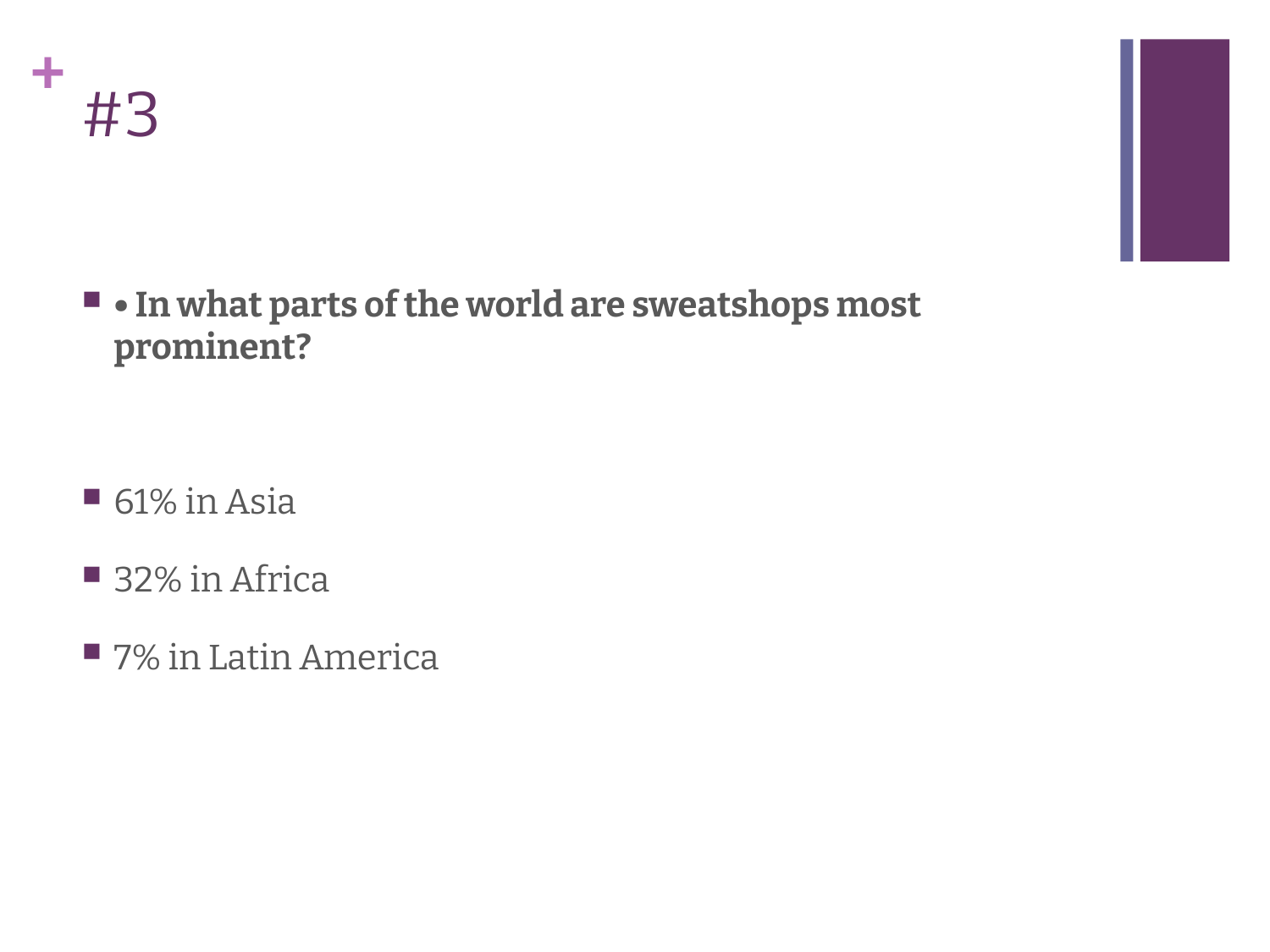

# #3
• In what parts of the world are sweatshops most prominent?

61% in Asia
32% in Africa
7% in Latin America